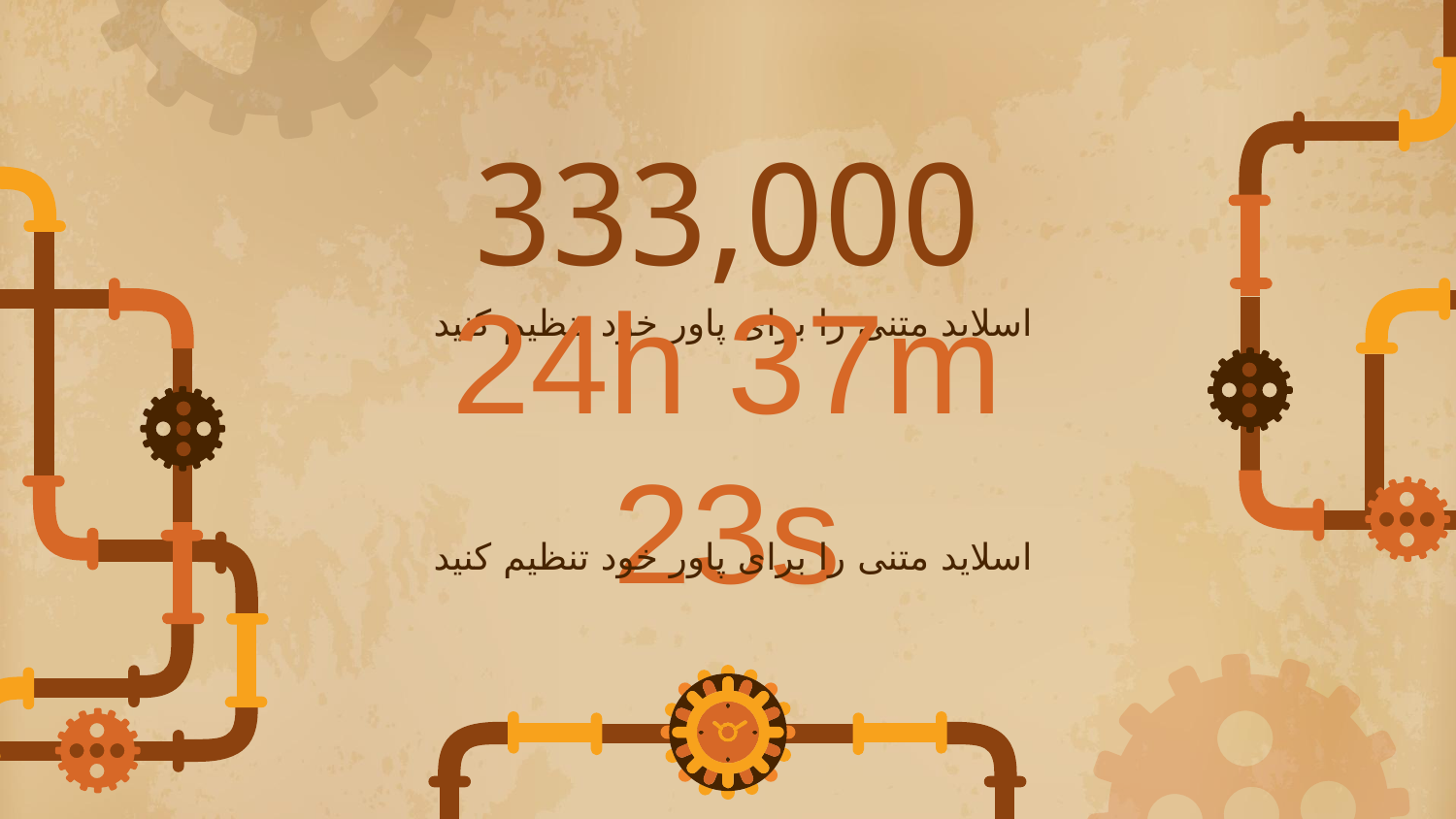

# 333,000
اسلاید متنی را برای پاور خود تنظیم کنید
24h 37m 23s
اسلاید متنی را برای پاور خود تنظیم کنید